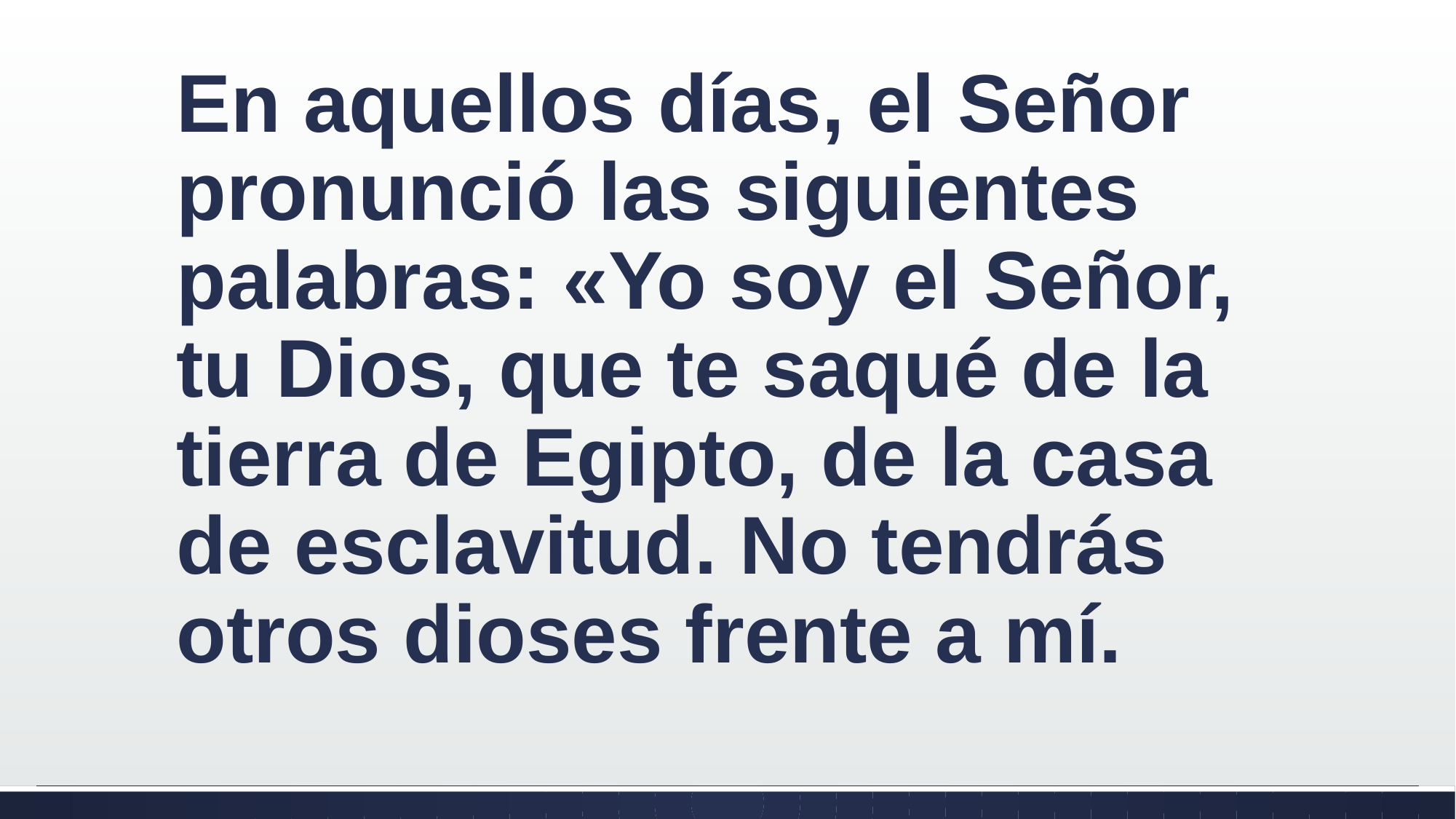

#
En aquellos días, el Señor pronunció las siguientes palabras: «Yo soy el Señor, tu Dios, que te saqué de la tierra de Egipto, de la casa de esclavitud. No tendrás otros dioses frente a mí.